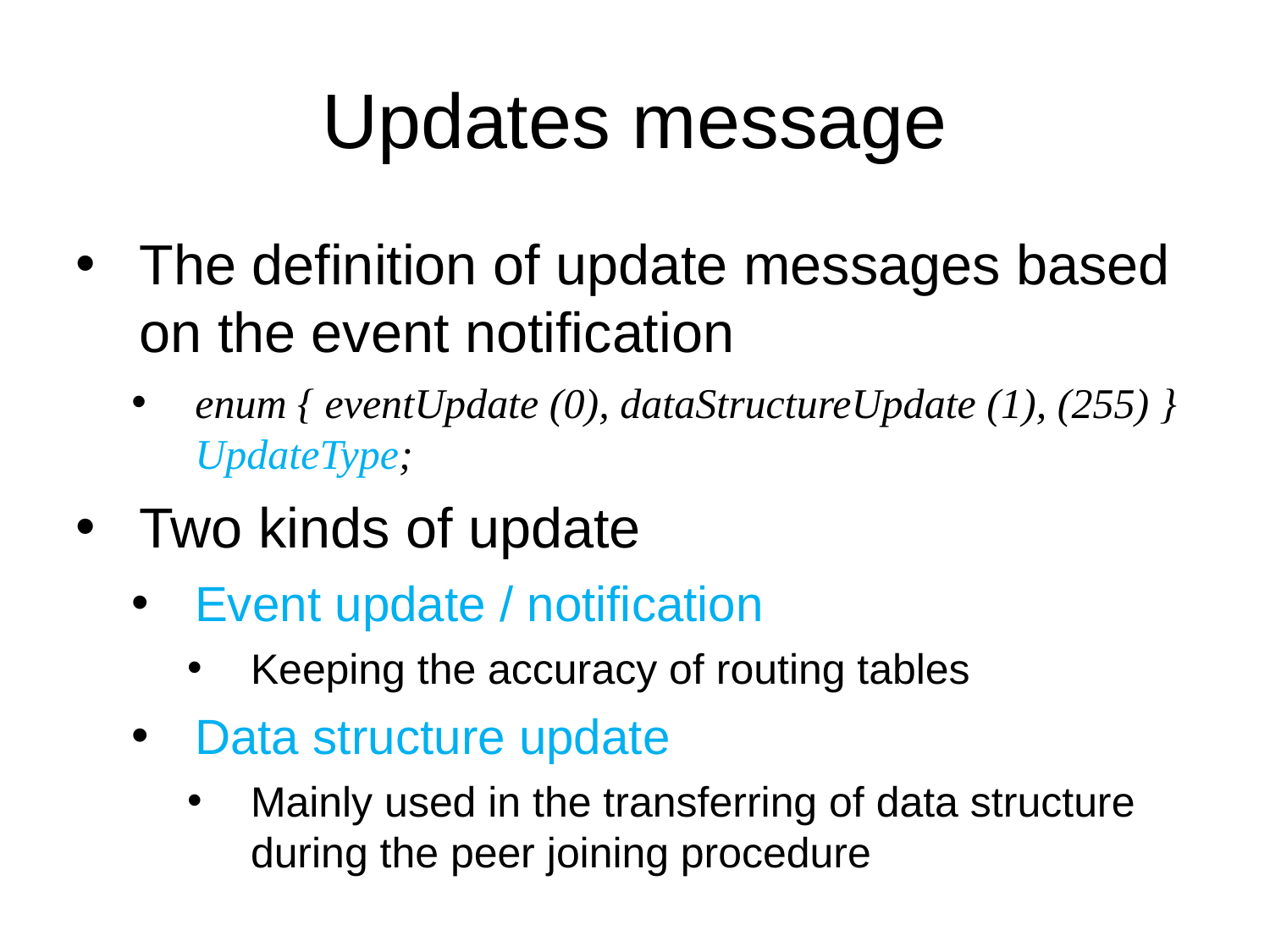

# Updates message
The definition of update messages based on the event notification
enum { eventUpdate (0), dataStructureUpdate (1), (255) } UpdateType;
Two kinds of update
Event update / notification
Keeping the accuracy of routing tables
Data structure update
Mainly used in the transferring of data structure during the peer joining procedure